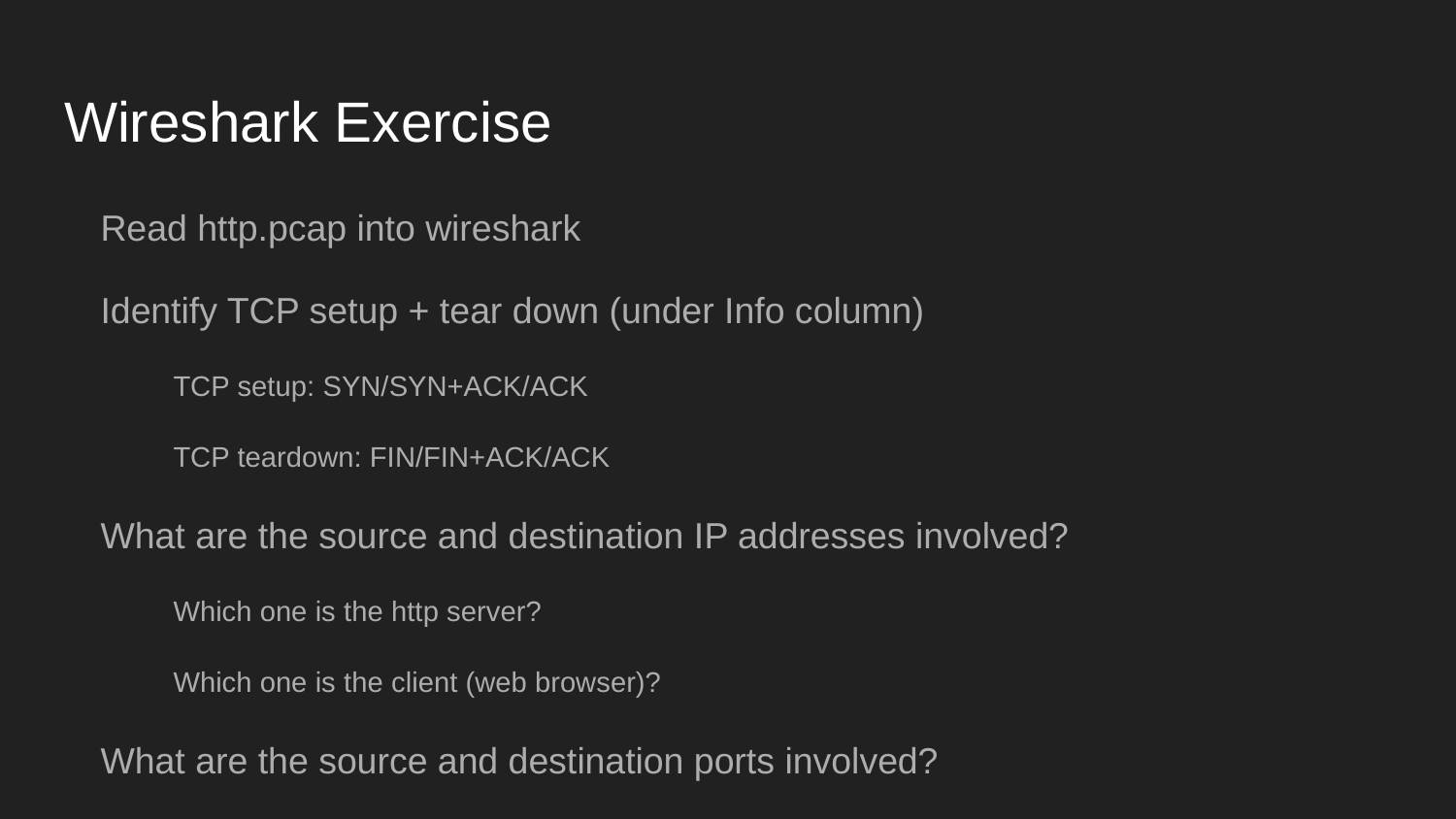

# Wireshark Exercise
Read http.pcap into wireshark
Identify TCP setup + tear down (under Info column)
TCP setup: SYN/SYN+ACK/ACK
TCP teardown: FIN/FIN+ACK/ACK
What are the source and destination IP addresses involved?
Which one is the http server?
Which one is the client (web browser)?
What are the source and destination ports involved?
What are the credentials that the client used to authenticate to the server?